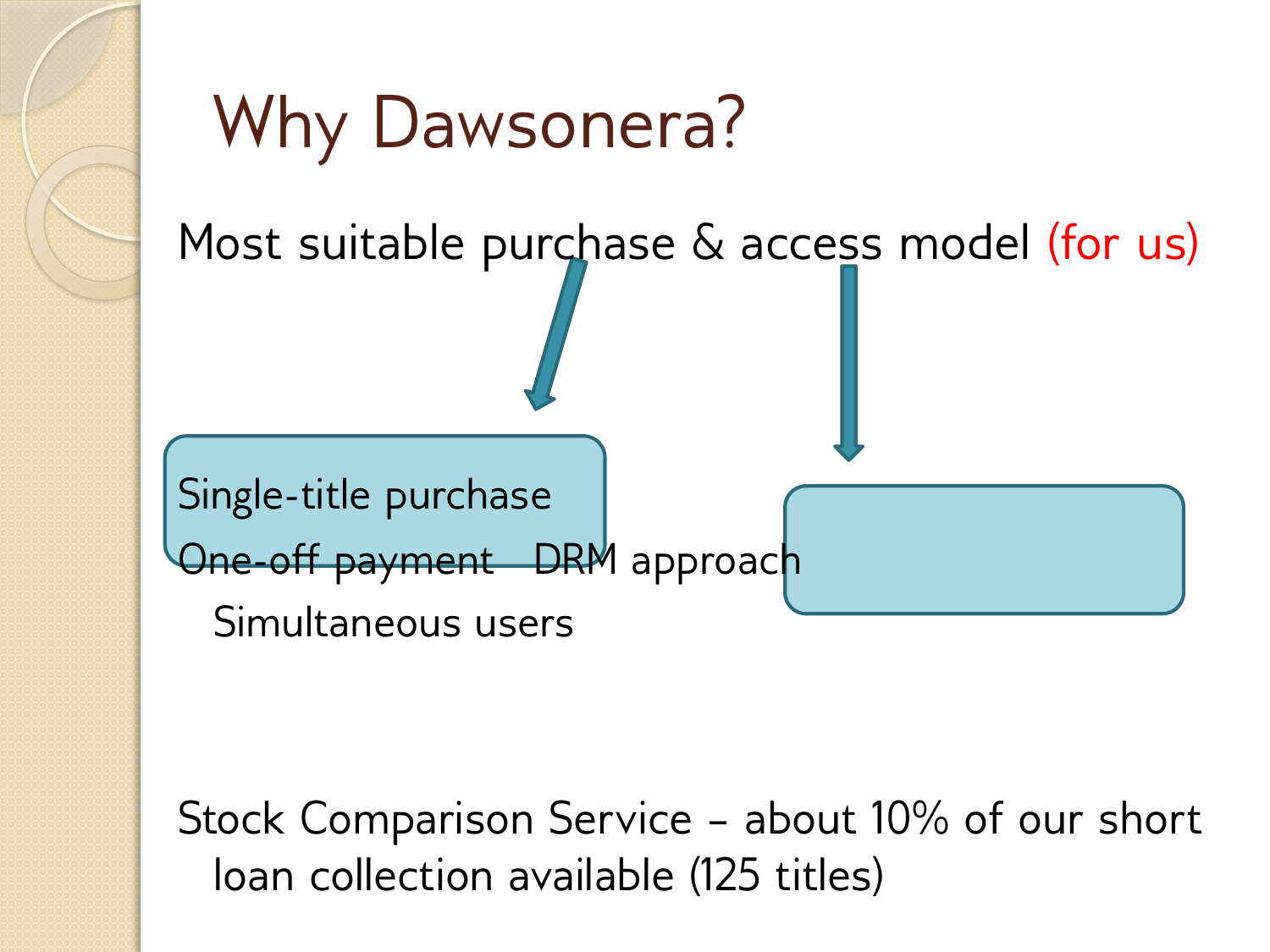

# Why Dawsonera?
Most suitable purchase & access model (for us)

Single-title purchase
One-off payment			DRM approach
						Simultaneous users

Stock Comparison Service – about 10% of our short loan collection available (125 titles)